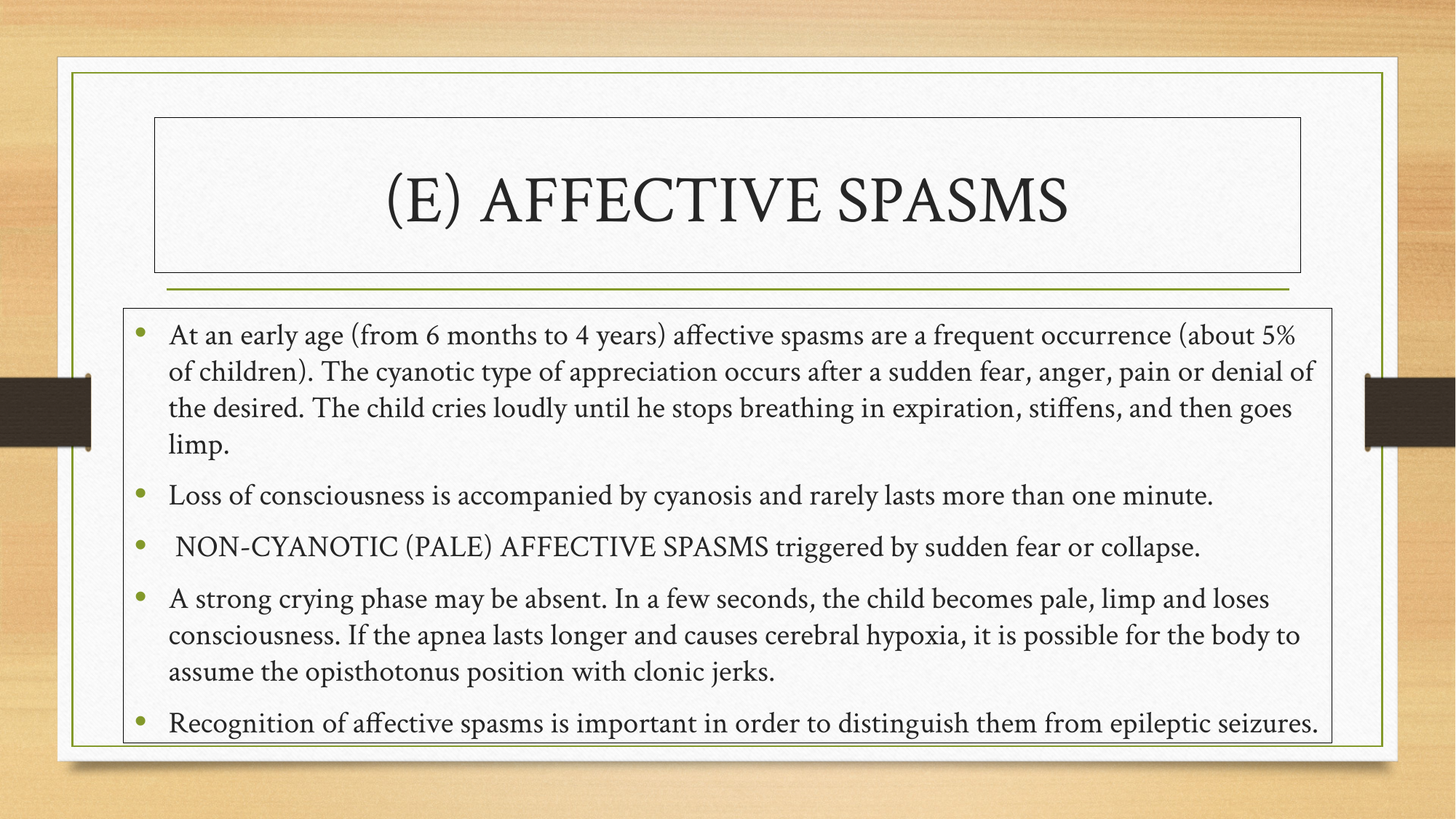

# (E) AFFECTIVE SPASMS
At an early age (from 6 months to 4 years) affective spasms are a frequent occurrence (about 5% of children). The cyanotic type of appreciation occurs after a sudden fear, anger, pain or denial of the desired. The child cries loudly until he stops breathing in expiration, stiffens, and then goes limp.
Loss of consciousness is accompanied by cyanosis and rarely lasts more than one minute.
 NON-CYANOTIC (PALE) AFFECTIVE SPASMS triggered by sudden fear or collapse.
A strong crying phase may be absent. In a few seconds, the child becomes pale, limp and loses consciousness. If the apnea lasts longer and causes cerebral hypoxia, it is possible for the body to assume the opisthotonus position with clonic jerks.
Recognition of affective spasms is important in order to distinguish them from epileptic seizures.